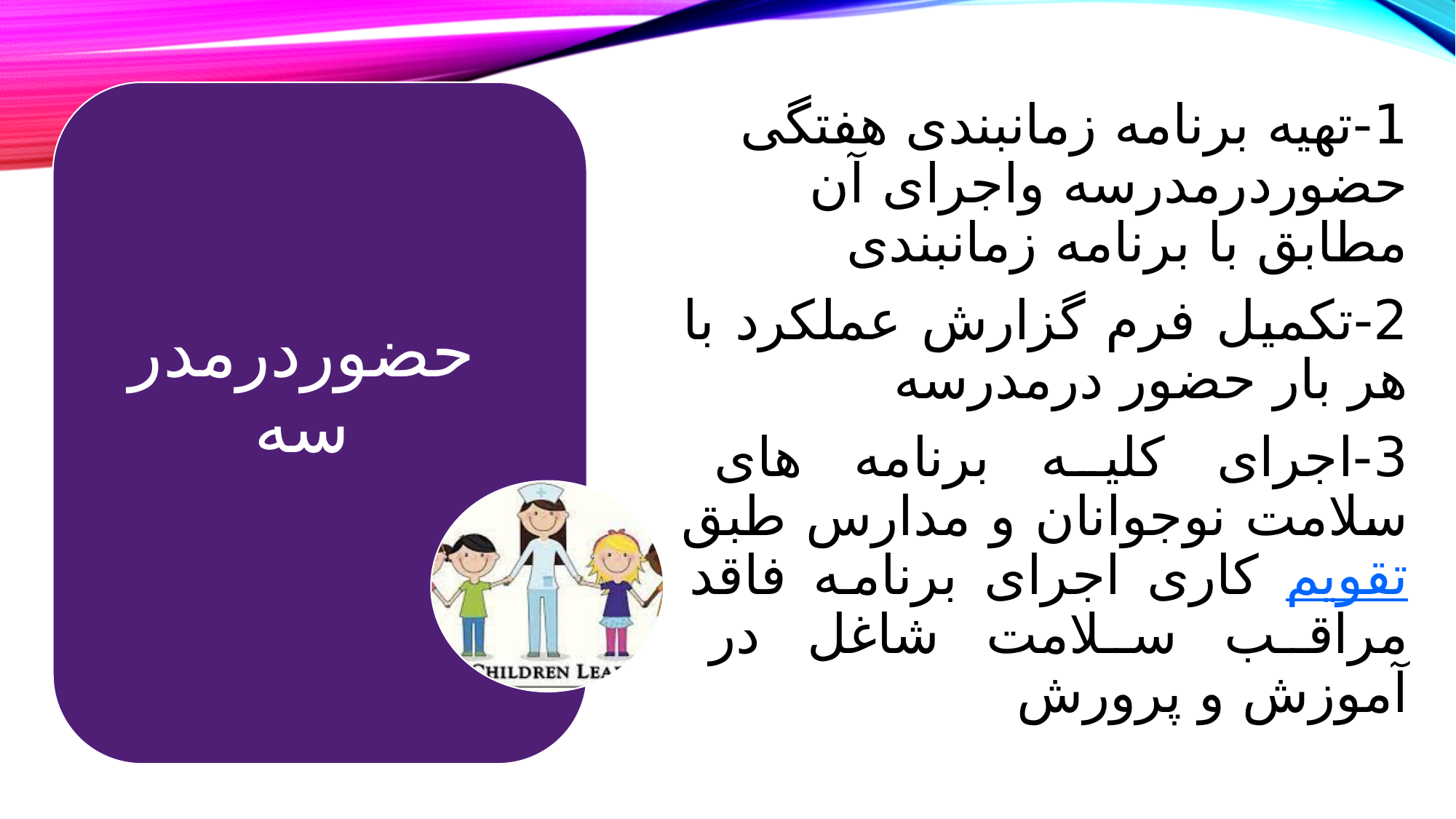

حضوردرمدرسه
1-تهیه برنامه زمانبندی هفتگی حضوردرمدرسه واجرای آن مطابق با برنامه زمانبندی
2-تکمیل فرم گزارش عملکرد با هر بار حضور درمدرسه
3-اجرای کلیه برنامه های سلامت نوجوانان و مدارس طبق تقویم کاری اجرای برنامه فاقد مراقب سلامت شاغل در آموزش و پرورش